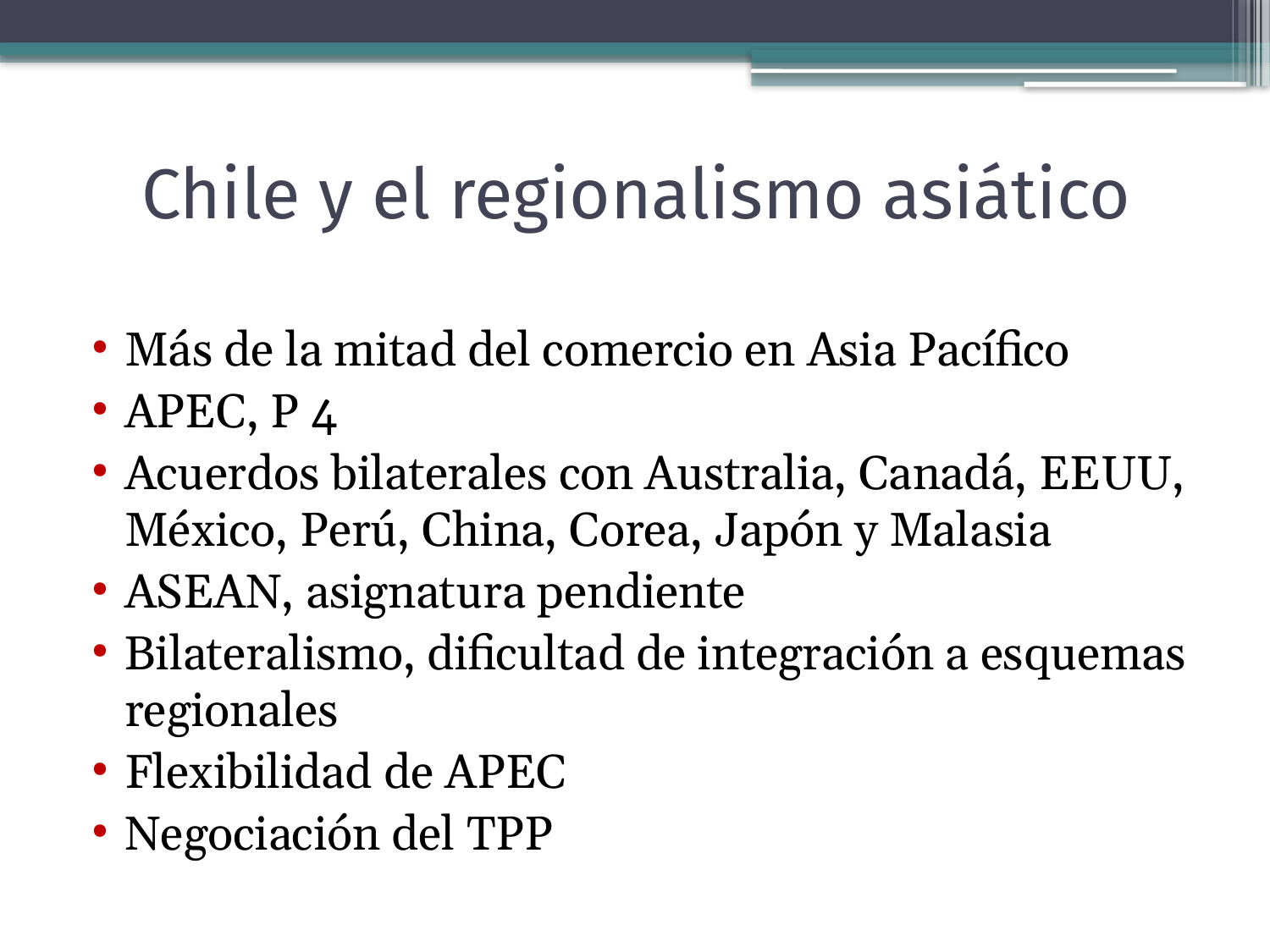

# Chile y el regionalismo asiático
Más de la mitad del comercio en Asia Pacífico
APEC, P 4
Acuerdos bilaterales con Australia, Canadá, EEUU, México, Perú, China, Corea, Japón y Malasia
ASEAN, asignatura pendiente
Bilateralismo, dificultad de integración a esquemas regionales
Flexibilidad de APEC
Negociación del TPP